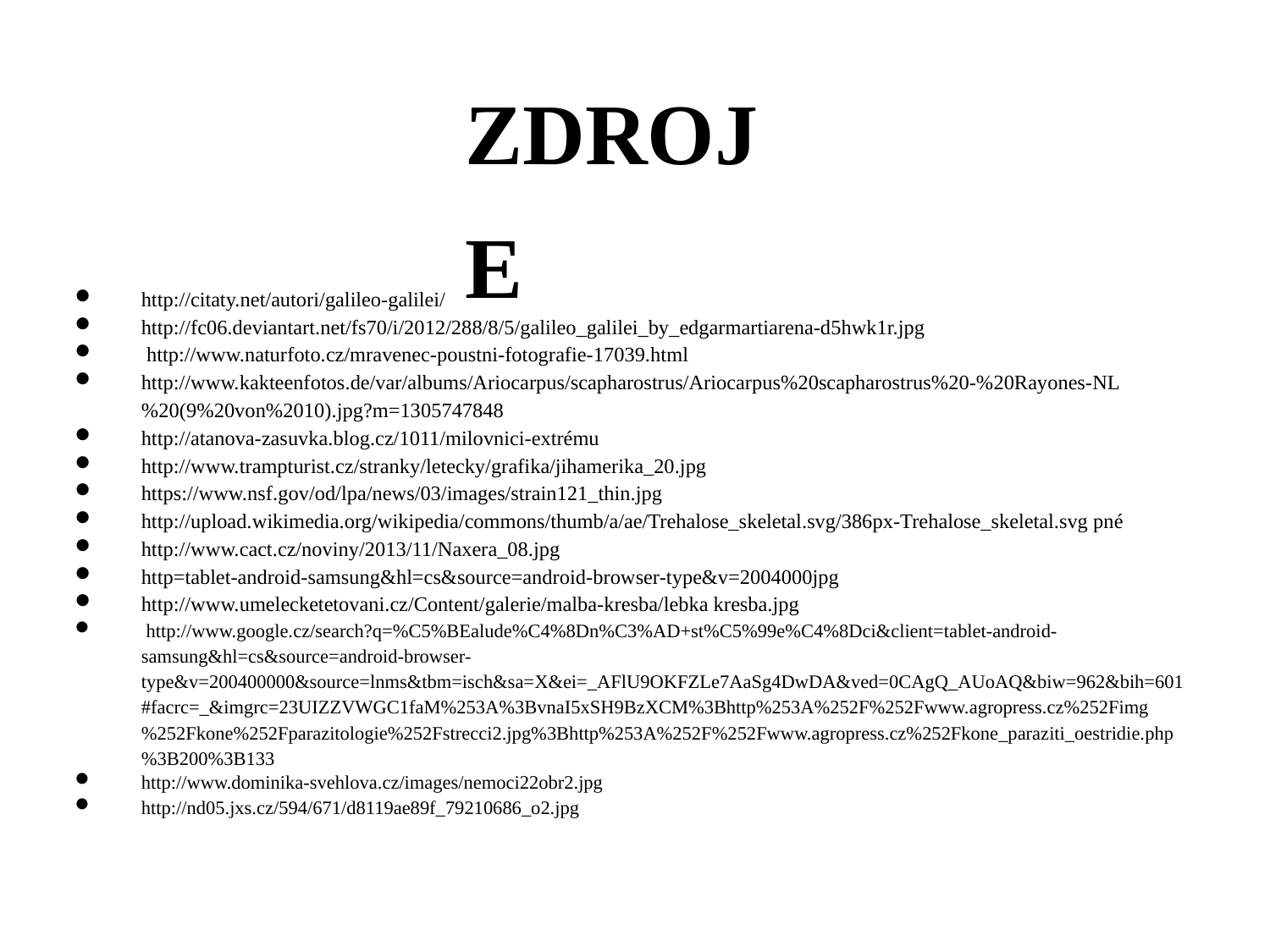

ZDROJE
# http://citaty.net/autori/galileo-galilei/
http://fc06.deviantart.net/fs70/i/2012/288/8/5/galileo_galilei_by_edgarmartiarena-d5hwk1r.jpg
 http://www.naturfoto.cz/mravenec-poustni-fotografie-17039.html
http://www.kakteenfotos.de/var/albums/Ariocarpus/scapharostrus/Ariocarpus%20scapharostrus%20-%20Rayones-NL%20(9%20von%2010).jpg?m=1305747848
http://atanova-zasuvka.blog.cz/1011/milovnici-extrému
http://www.trampturist.cz/stranky/letecky/grafika/jihamerika_20.jpg
https://www.nsf.gov/od/lpa/news/03/images/strain121_thin.jpg
http://upload.wikimedia.org/wikipedia/commons/thumb/a/ae/Trehalose_skeletal.svg/386px-Trehalose_skeletal.svg pné
http://www.cact.cz/noviny/2013/11/Naxera_08.jpg
http=tablet-android-samsung&hl=cs&source=android-browser-type&v=2004000jpg
http://www.umelecketetovani.cz/Content/galerie/malba-kresba/lebka kresba.jpg
 http://www.google.cz/search?q=%C5%BEalude%C4%8Dn%C3%AD+st%C5%99e%C4%8Dci&client=tablet-android-samsung&hl=cs&source=android-browser-type&v=200400000&source=lnms&tbm=isch&sa=X&ei=_AFlU9OKFZLe7AaSg4DwDA&ved=0CAgQ_AUoAQ&biw=962&bih=601#facrc=_&imgrc=23UIZZVWGC1faM%253A%3BvnaI5xSH9BzXCM%3Bhttp%253A%252F%252Fwww.agropress.cz%252Fimg%252Fkone%252Fparazitologie%252Fstrecci2.jpg%3Bhttp%253A%252F%252Fwww.agropress.cz%252Fkone_paraziti_oestridie.php%3B200%3B133
http://www.dominika-svehlova.cz/images/nemoci22obr2.jpg
http://nd05.jxs.cz/594/671/d8119ae89f_79210686_o2.jpg